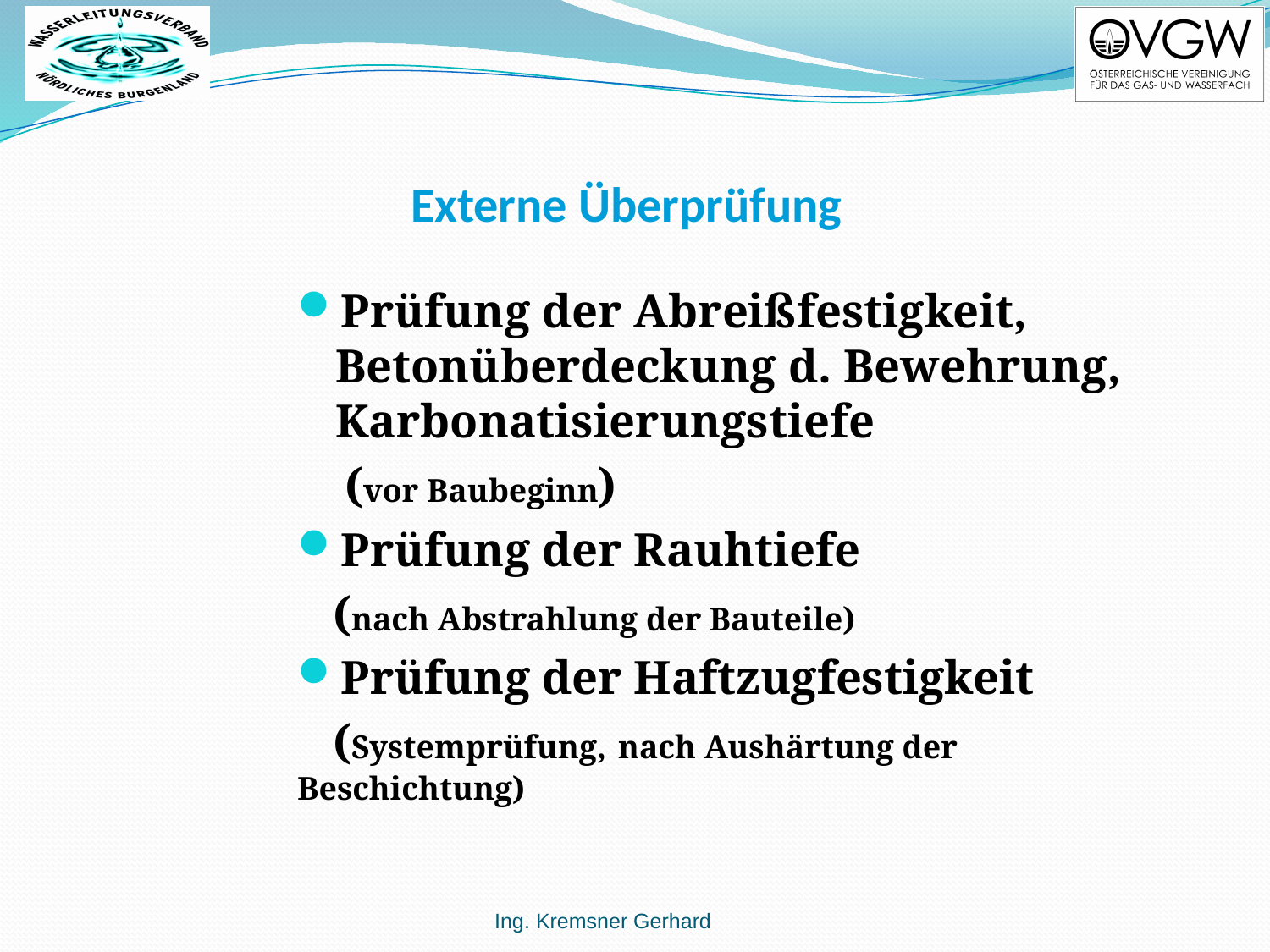

# Externe Überprüfung
Prüfung der Abreißfestigkeit, Betonüberdeckung d. Bewehrung, Karbonatisierungstiefe
    (vor Baubeginn)
Prüfung der Rauhtiefe
   (nach Abstrahlung der Bauteile)
Prüfung der Haftzugfestigkeit
   (Systemprüfung, nach Aushärtung der Beschichtung)
Ing. Kremsner Gerhard